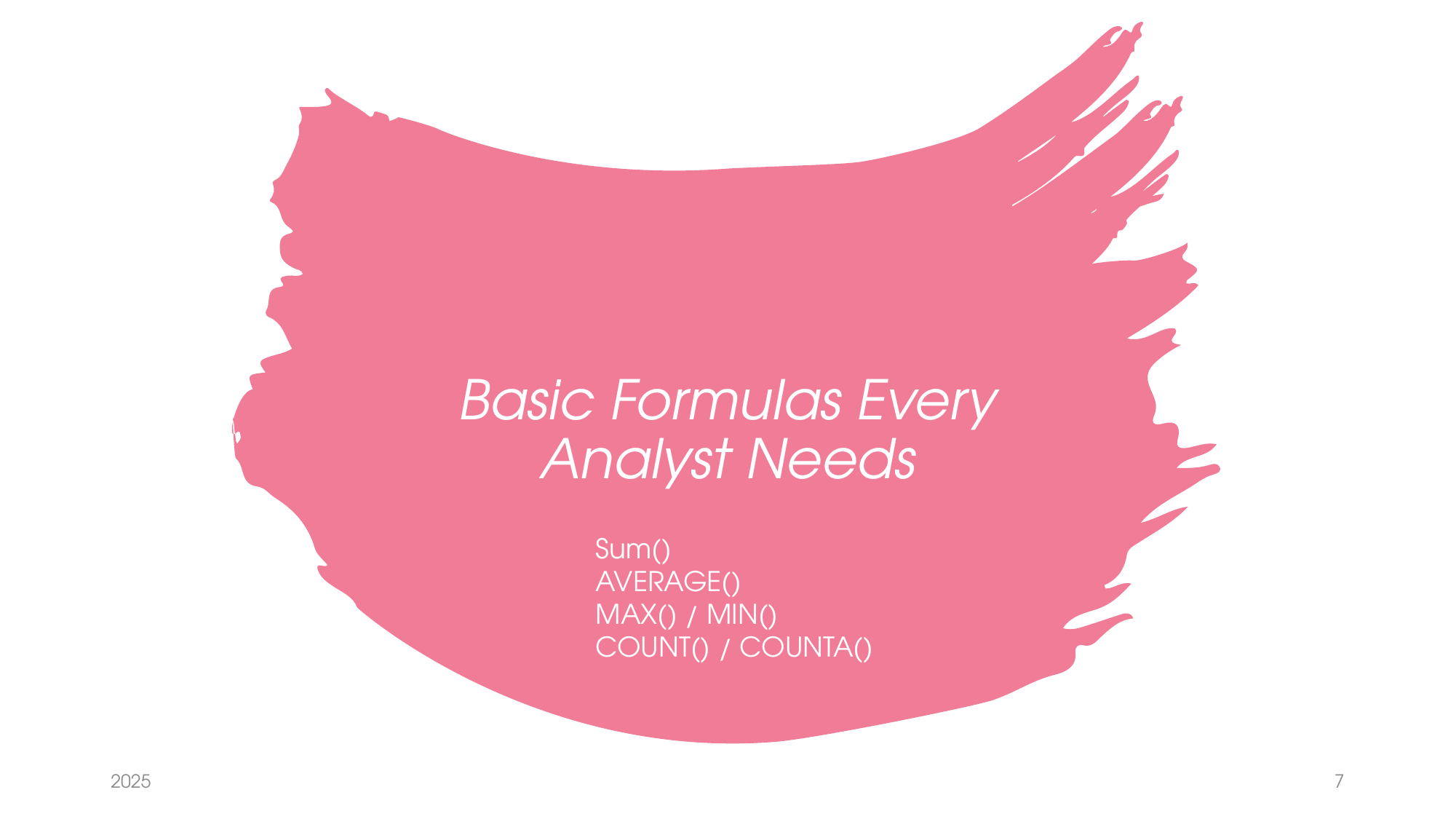

# Basic Formulas Every Analyst Needs
Sum()
AVERAGE()
MAX() / MIN()
COUNT() / COUNTA()
2025
7